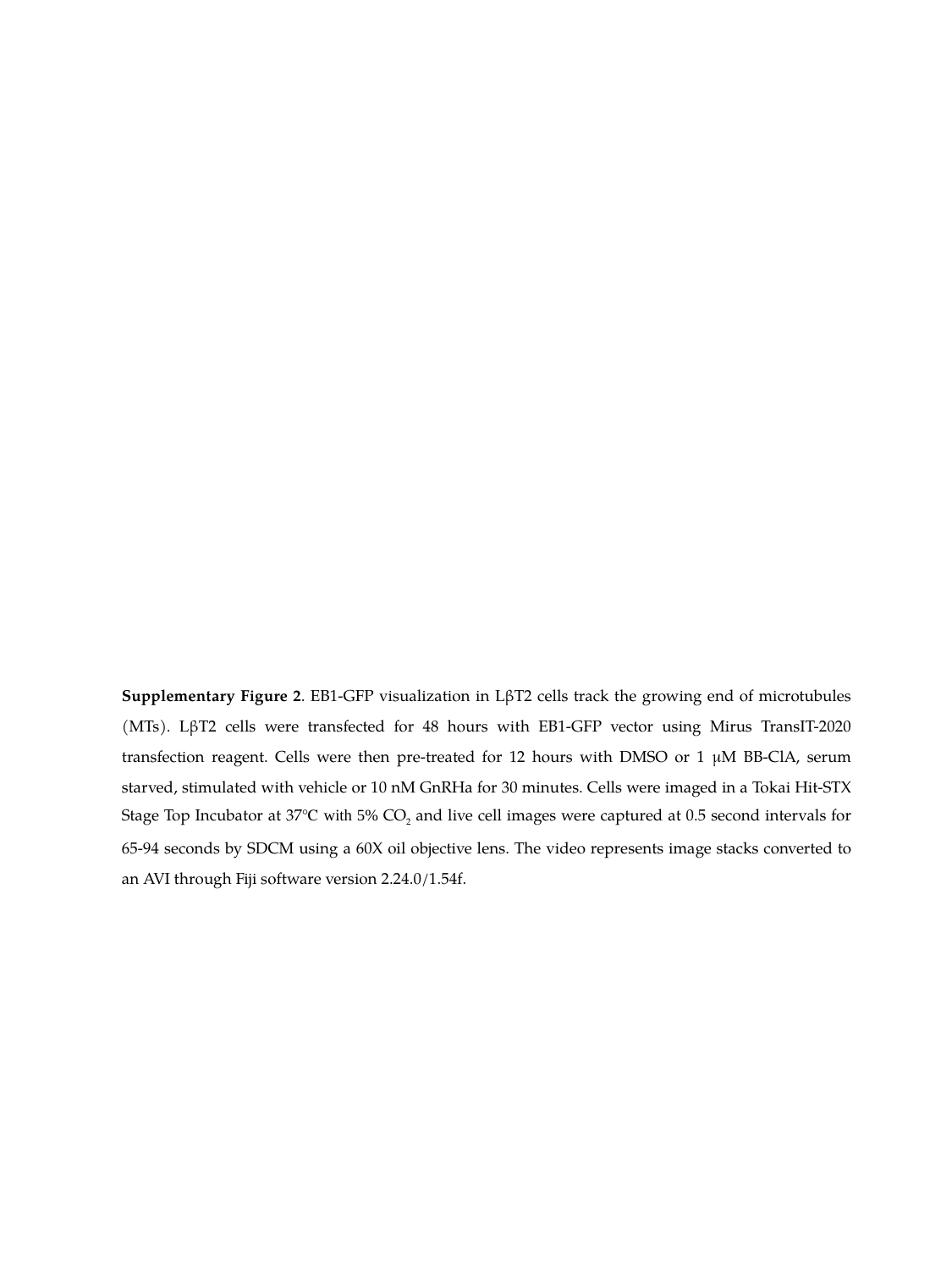

Supplementary Figure 2. EB1-GFP visualization in LβT2 cells track the growing end of microtubules (MTs). LβT2 cells were transfected for 48 hours with EB1-GFP vector using Mirus TransIT-2020 transfection reagent. Cells were then pre-treated for 12 hours with DMSO or 1 μM BB-ClA, serum starved, stimulated with vehicle or 10 nM GnRHa for 30 minutes. Cells were imaged in a Tokai Hit-STX Stage Top Incubator at 37℃ with 5% CO2 and live cell images were captured at 0.5 second intervals for 65-94 seconds by SDCM using a 60X oil objective lens. The video represents image stacks converted to an AVI through Fiji software version 2.24.0/1.54f.